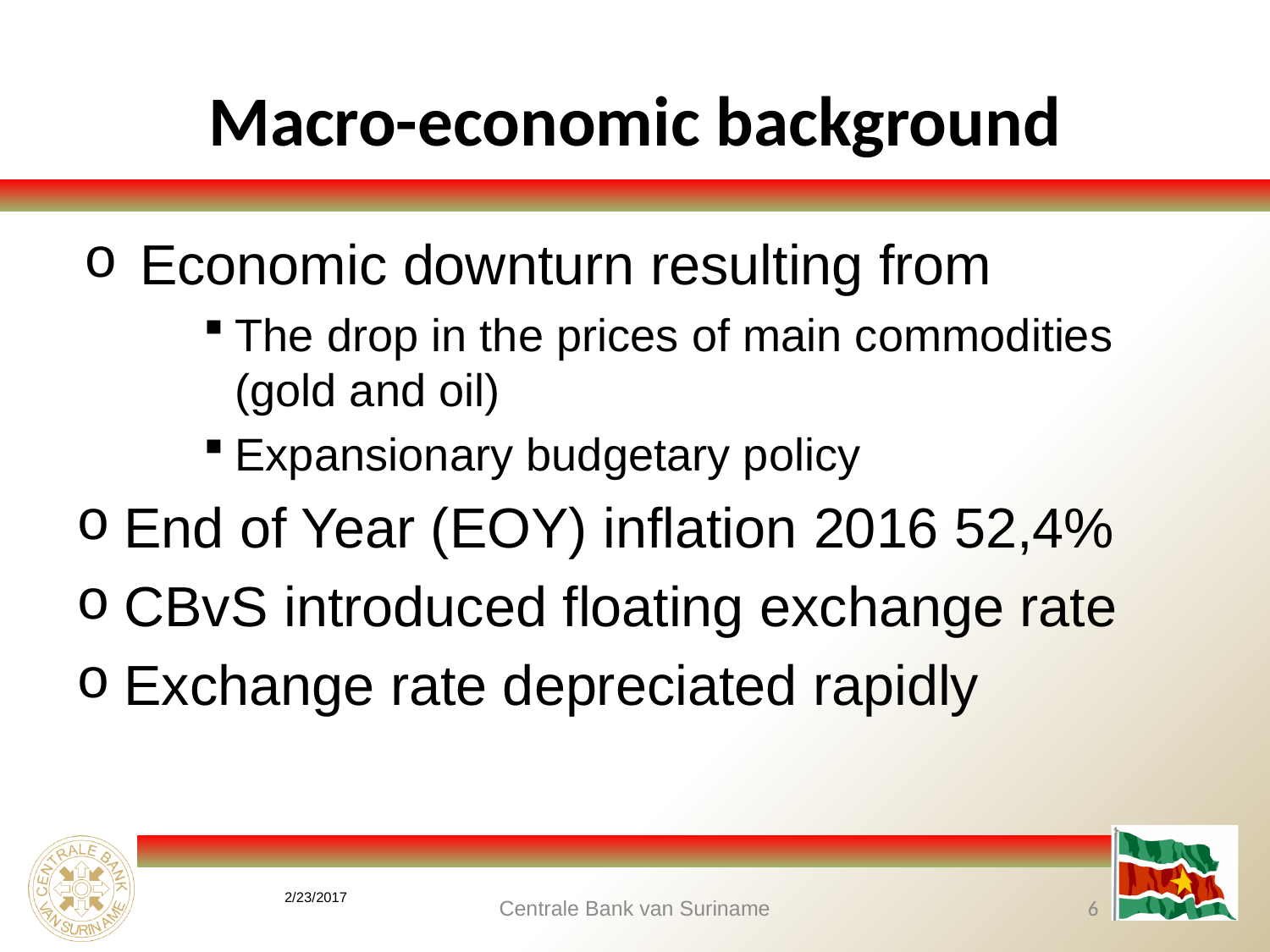

# Macro-economic background
Economic downturn resulting from
The drop in the prices of main commodities (gold and oil)
Expansionary budgetary policy
End of Year (EOY) inflation 2016 52,4%
CBvS introduced floating exchange rate
Exchange rate depreciated rapidly
2/23/2017
Centrale Bank van Suriname
6